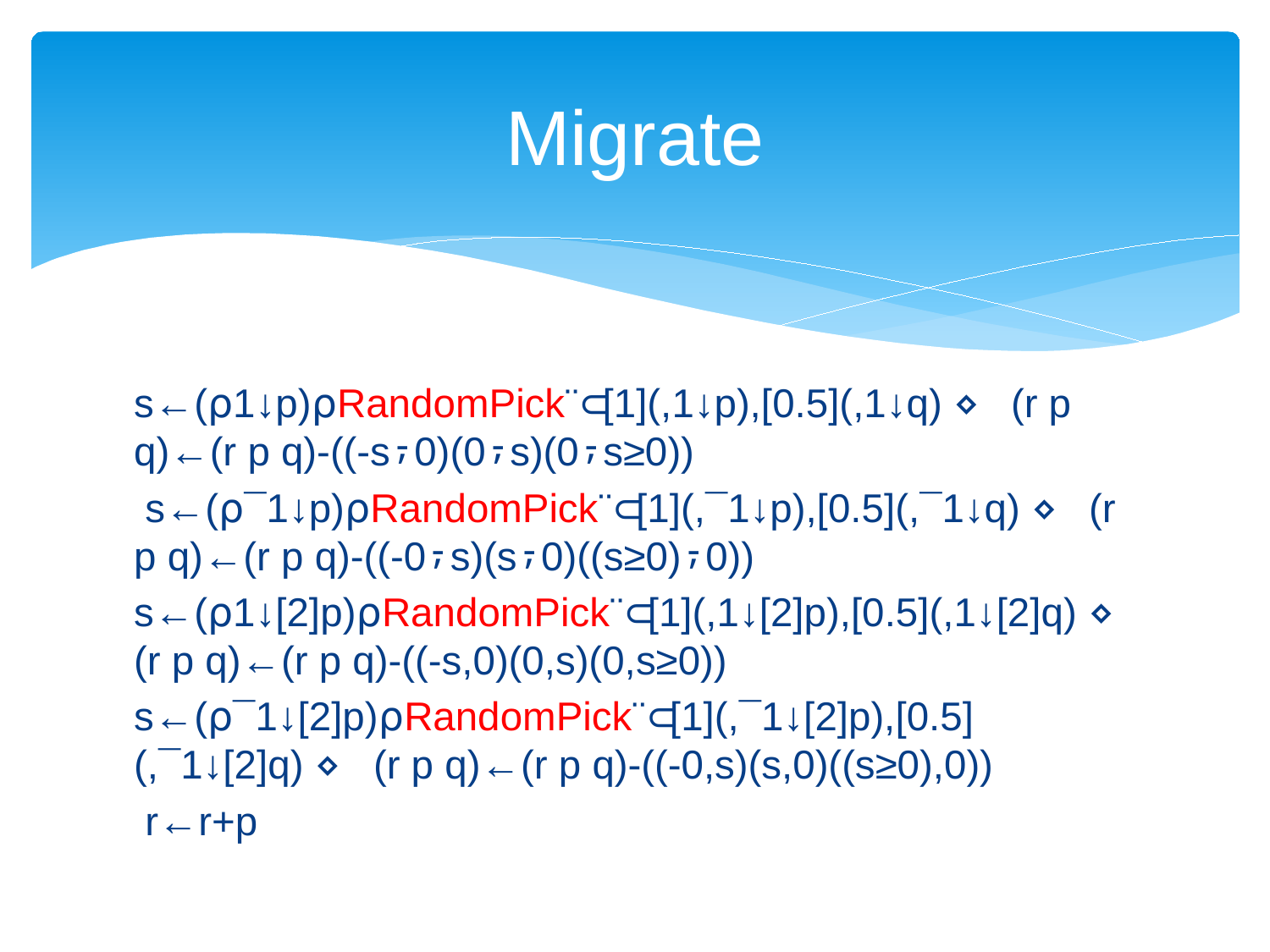

# Migrate
s←(⍴1↓p)⍴RandomPick¨⊂[1](,1↓p),[0.5](,1↓q) ⋄   (r p q)←(r p q)-((-s⍪0)(0⍪s)(0⍪s≥0))
 s←(⍴¯1↓p)⍴RandomPick¨⊂[1](,¯1↓p),[0.5](,¯1↓q) ⋄   (r p q)←(r p q)-((-0⍪s)(s⍪0)((s≥0)⍪0))
s←(⍴1↓[2]p)⍴RandomPick¨⊂[1](,1↓[2]p),[0.5](,1↓[2]q) ⋄   (r p q)←(r p q)-((-s,0)(0,s)(0,s≥0))
s←(⍴¯1↓[2]p)⍴RandomPick¨⊂[1](,¯1↓[2]p),[0.5](,¯1↓[2]q) ⋄   (r p q)←(r p q)-((-0,s)(s,0)((s≥0),0))
 r←r+p